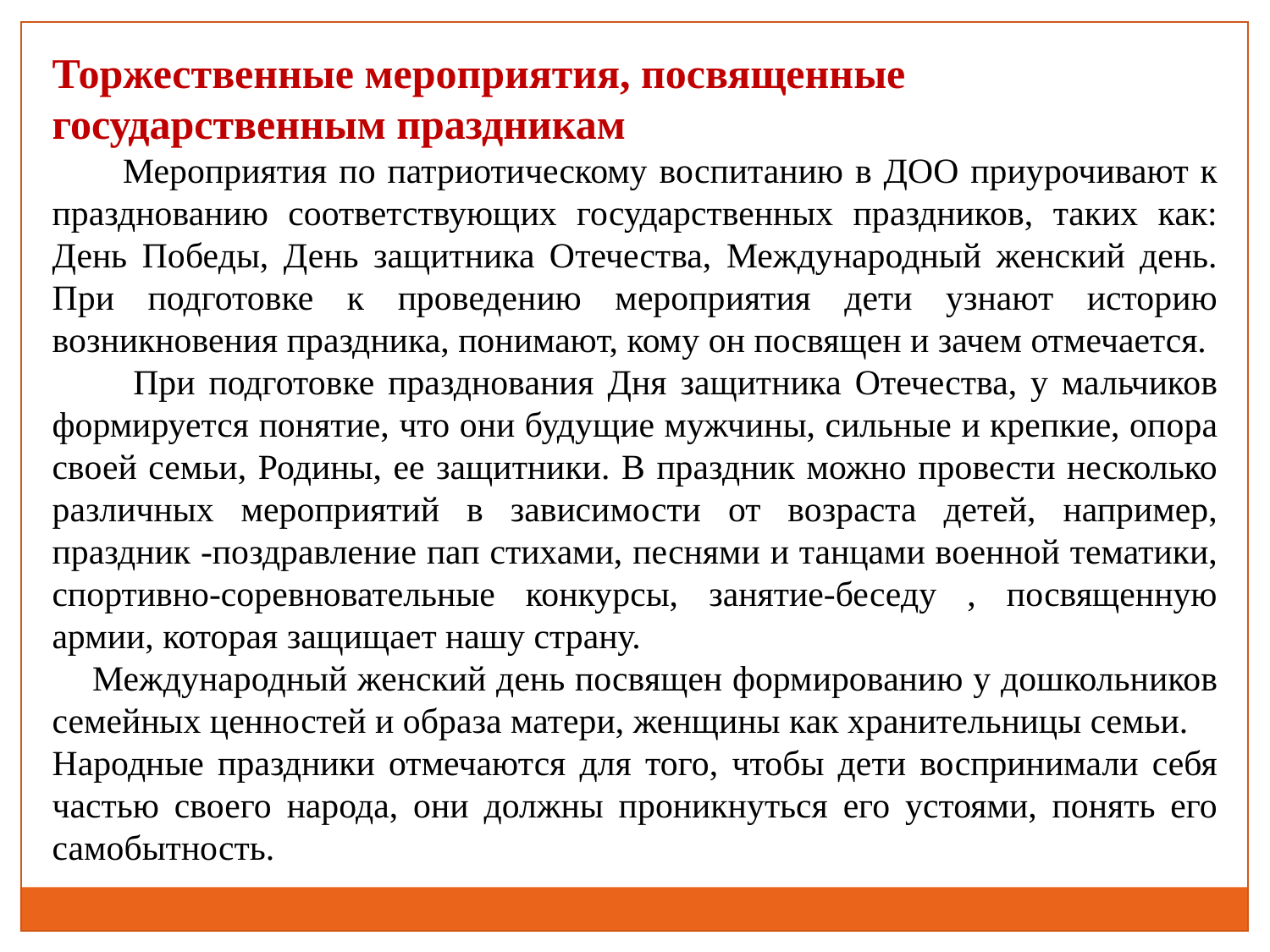

Торжественные мероприятия, посвященные государственным праздникам
      Мероприятия по патриотическому воспитанию в ДОО приурочивают к празднованию соответствующих государственных праздников, таких как: День Победы, День защитника Отечества, Международный женский день. При подготовке к проведению мероприятия дети узнают историю возникновения праздника, понимают, кому он посвящен и зачем отмечается.
      При подготовке празднования Дня защитника Отечества, у мальчиков формируется понятие, что они будущие мужчины, сильные и крепкие, опора своей семьи, Родины, ее защитники. В праздник можно провести несколько различных мероприятий в зависимости от возраста детей, например, праздник -поздравление пап стихами, песнями и танцами военной тематики, спортивно-соревновательные конкурсы, занятие-беседу , посвященную армии, которая защищает нашу страну.
    Международный женский день посвящен формированию у дошкольников семейных ценностей и образа матери, женщины как хранительницы семьи.
Народные праздники отмечаются для того, чтобы дети воспринимали себя частью своего народа, они должны проникнуться его устоями, понять его самобытность.